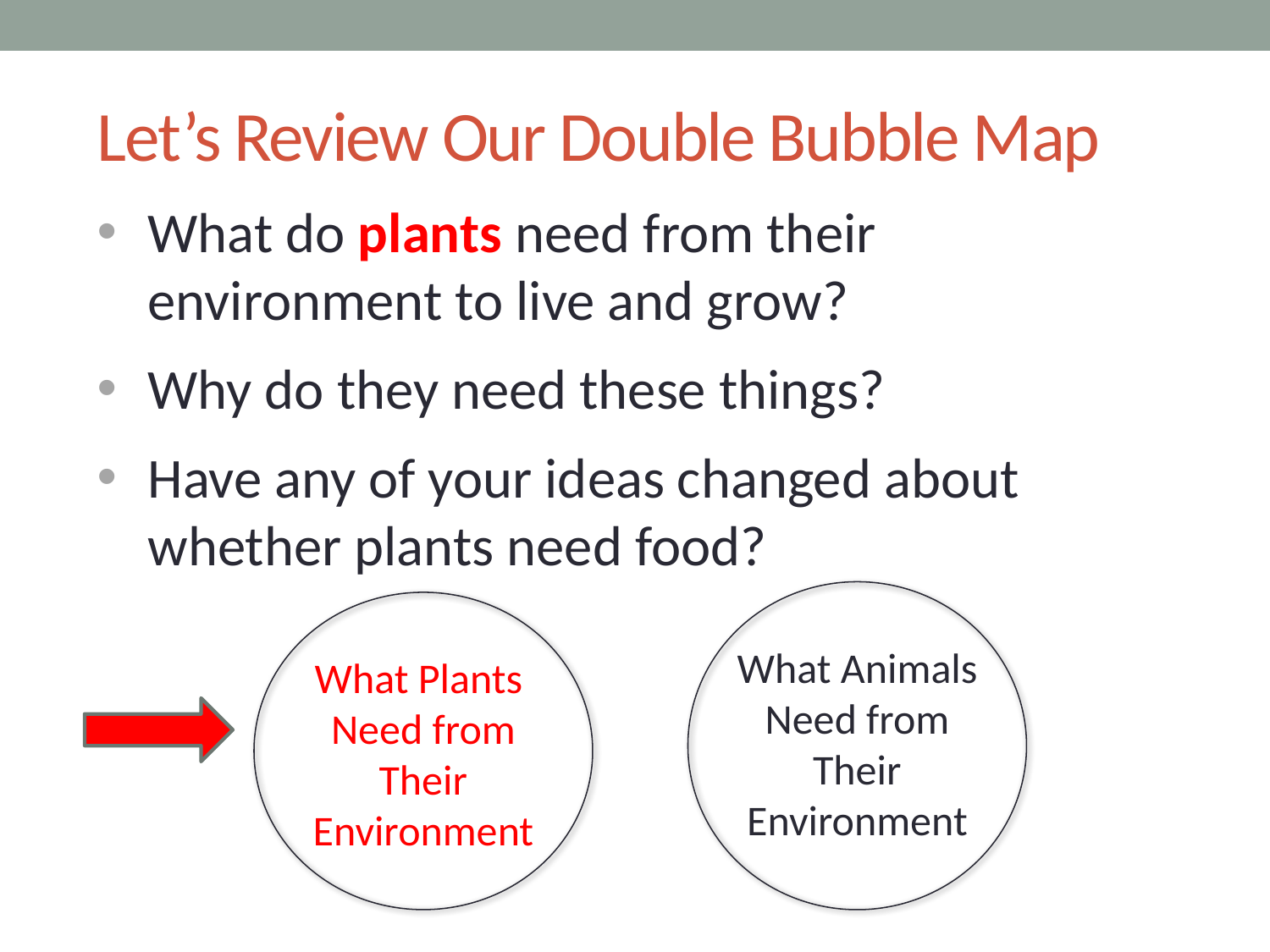

# Let’s Review Our Double Bubble Map
What do plants need from their environment to live and grow?
Why do they need these things?
Have any of your ideas changed about whether plants need food?

What Animals
Need from Their Environment
What Plants
Need from Their Environment